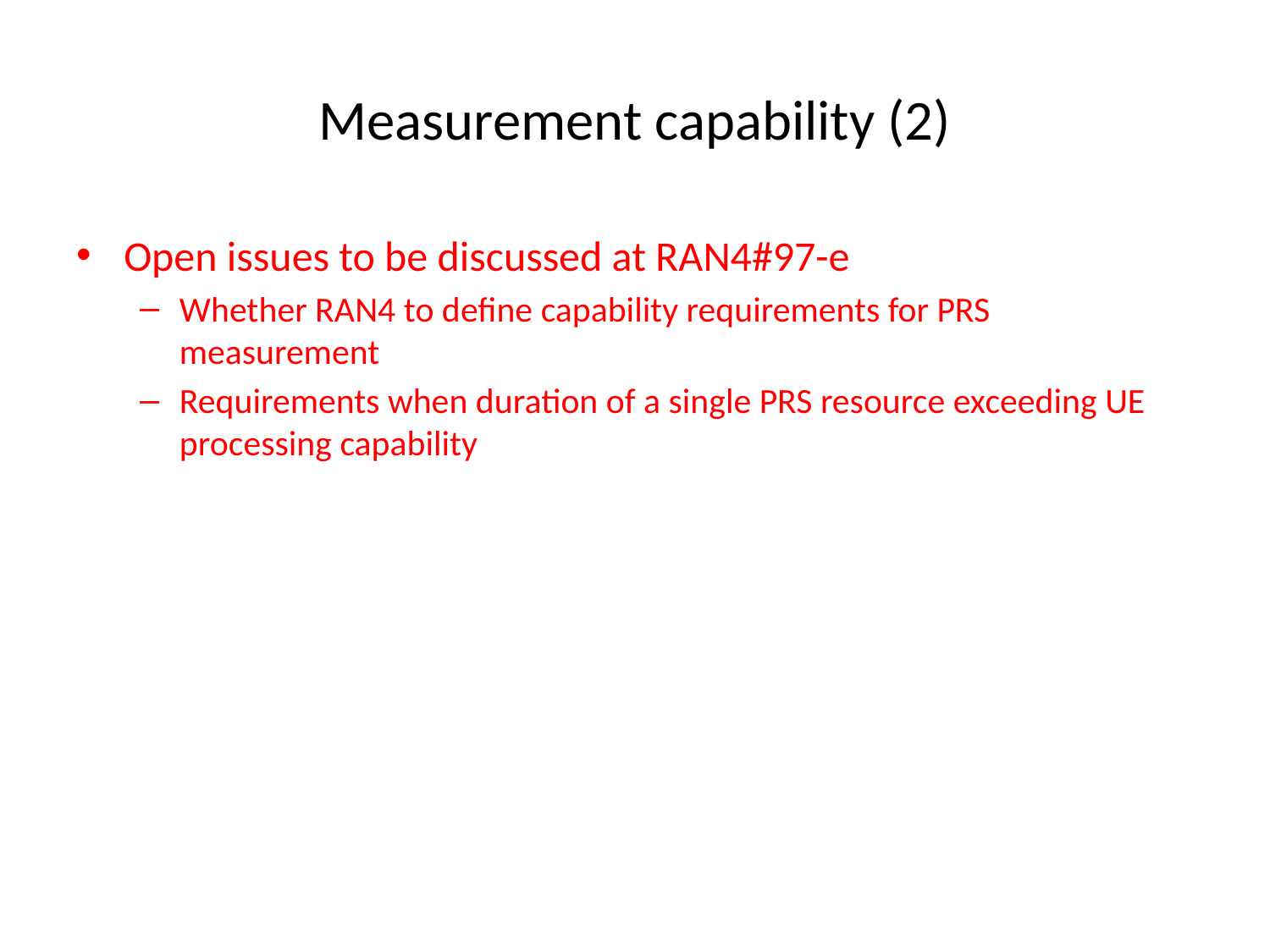

# Measurement capability (2)
Open issues to be discussed at RAN4#97-e
Whether RAN4 to define capability requirements for PRS measurement
Requirements when duration of a single PRS resource exceeding UE processing capability